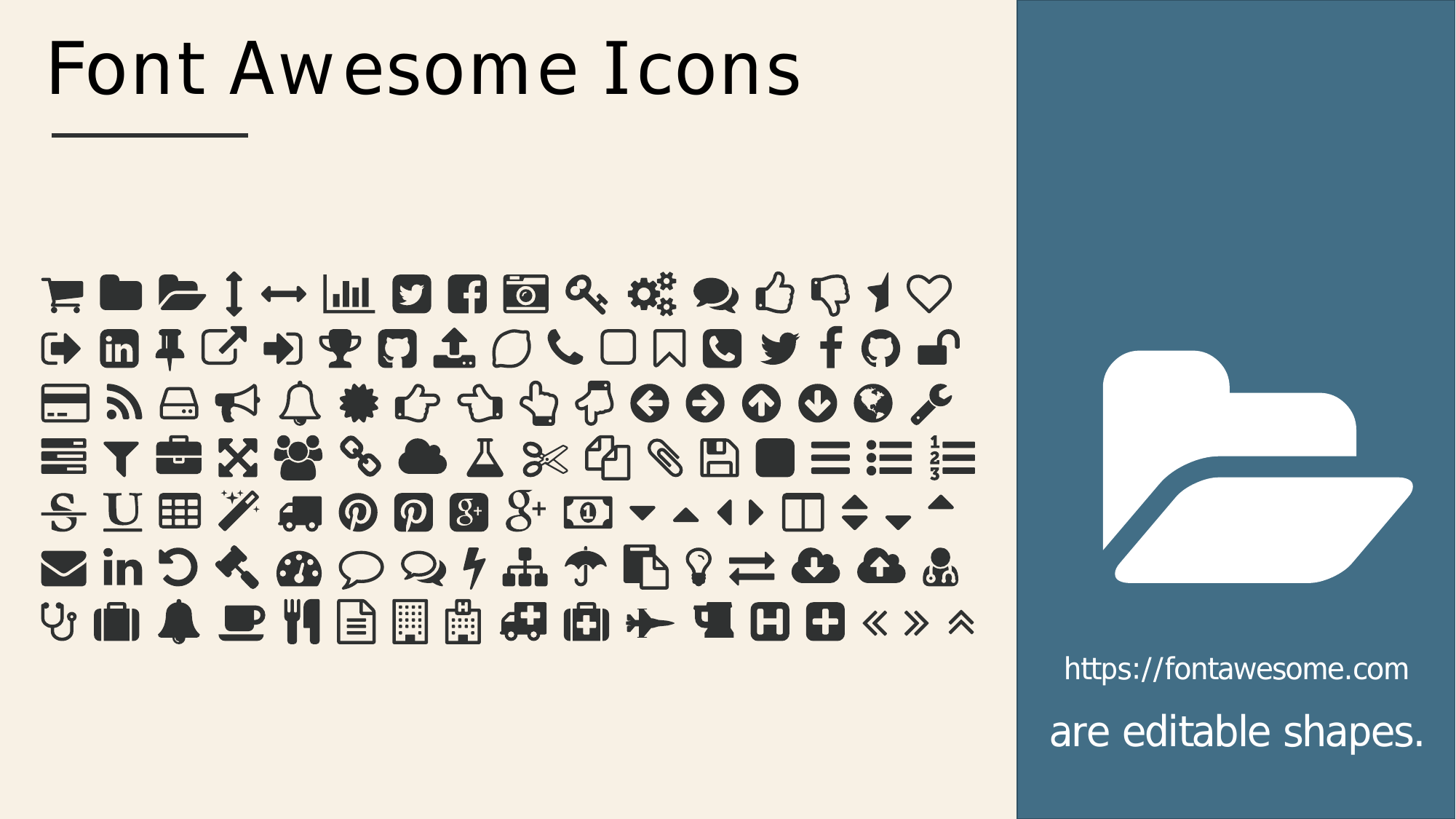

Font Awesome Icons

https://fontawesome.com
are editable shapes.